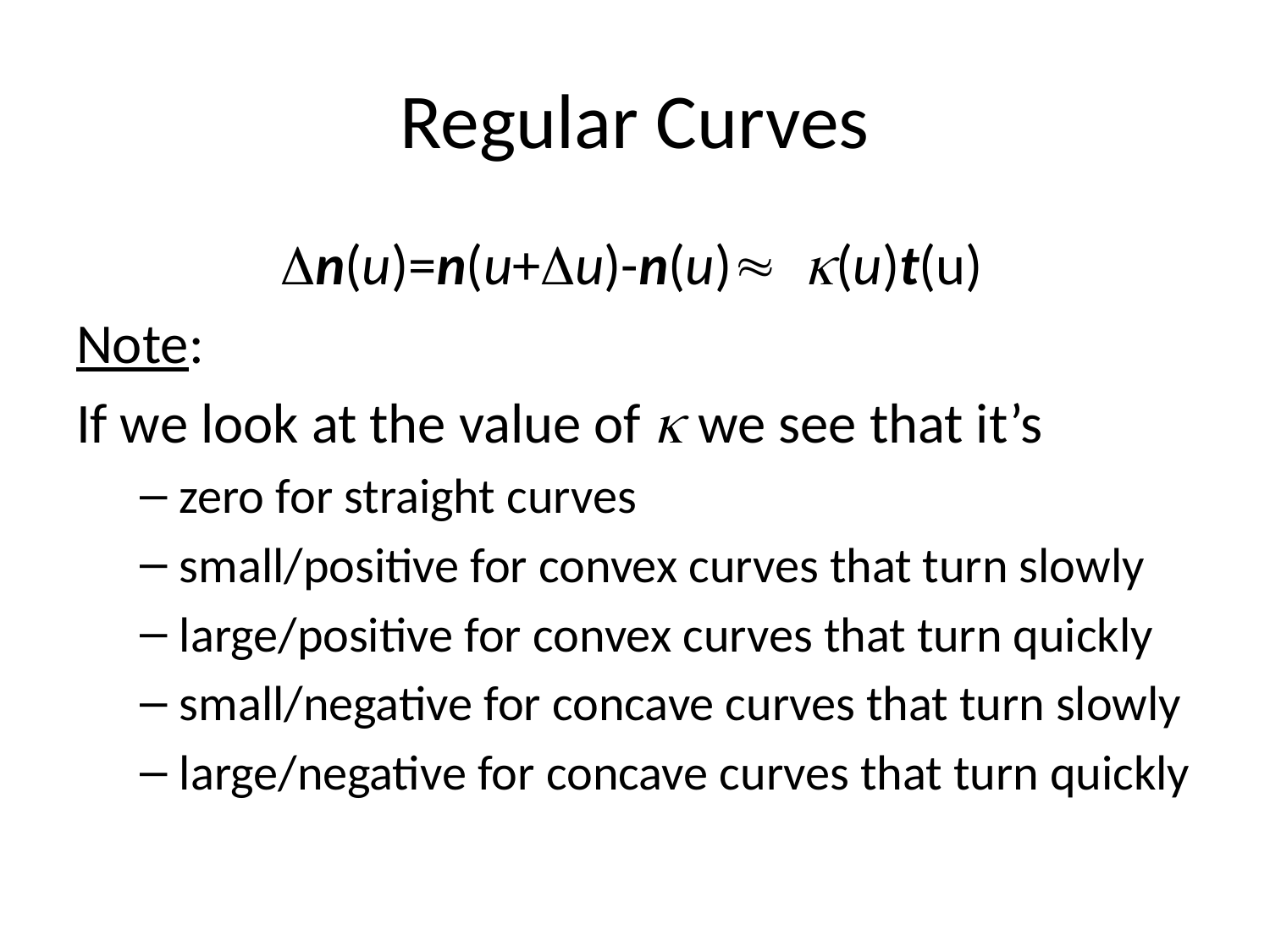

# Regular Curves

Note:
If we look at the value of κ we see that it’s
zero for straight curves
small/positive for convex curves that turn slowly
large/positive for convex curves that turn quickly
small/negative for concave curves that turn slowly
large/negative for concave curves that turn quickly

Δn(u)=n(u+Δu)-n(u)≈ κ(u)t(u)